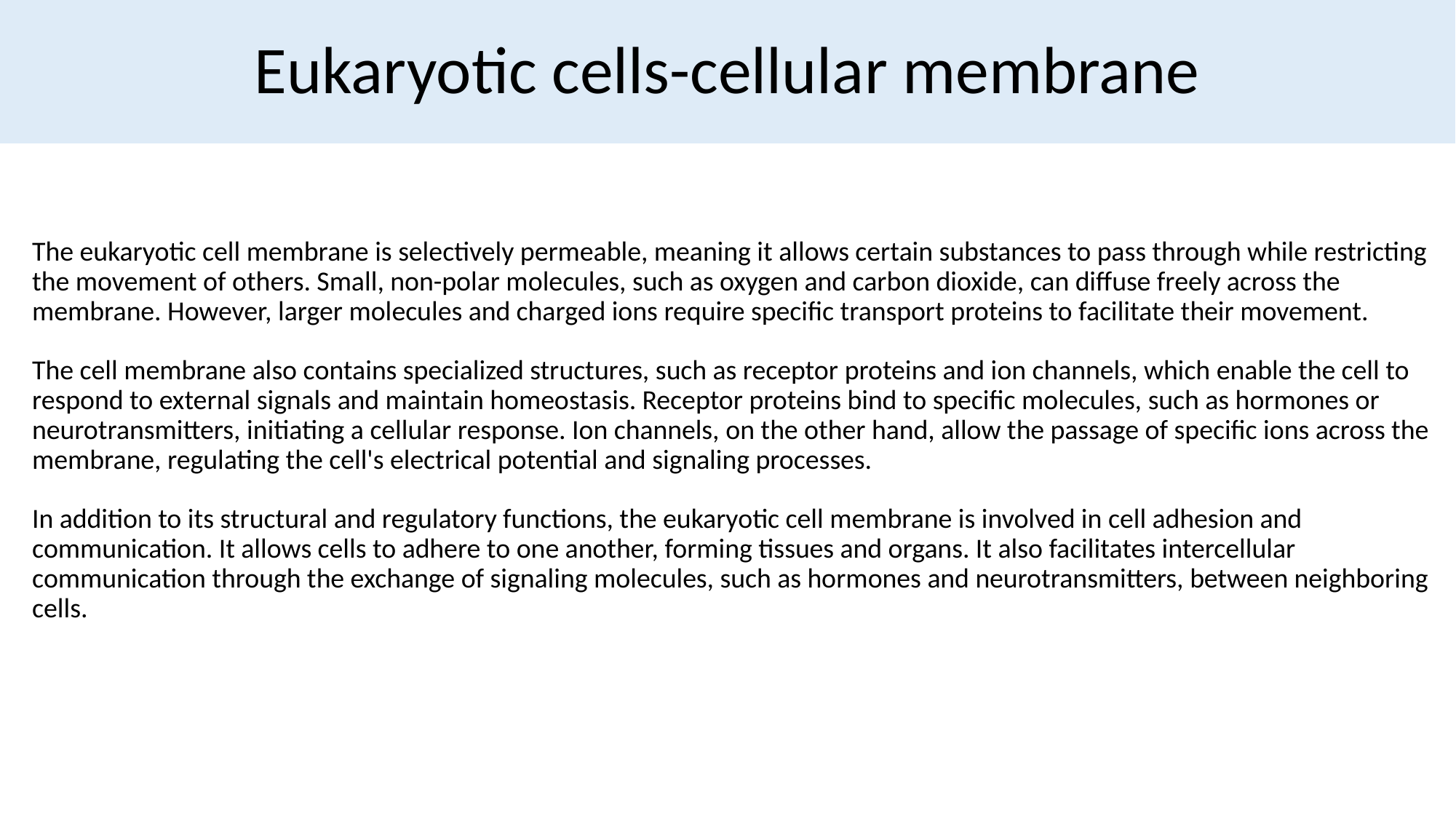

# Eukaryotic cells-cellular membrane
The eukaryotic cell membrane is selectively permeable, meaning it allows certain substances to pass through while restricting the movement of others. Small, non-polar molecules, such as oxygen and carbon dioxide, can diffuse freely across the membrane. However, larger molecules and charged ions require specific transport proteins to facilitate their movement.
The cell membrane also contains specialized structures, such as receptor proteins and ion channels, which enable the cell to respond to external signals and maintain homeostasis. Receptor proteins bind to specific molecules, such as hormones or neurotransmitters, initiating a cellular response. Ion channels, on the other hand, allow the passage of specific ions across the membrane, regulating the cell's electrical potential and signaling processes.
In addition to its structural and regulatory functions, the eukaryotic cell membrane is involved in cell adhesion and communication. It allows cells to adhere to one another, forming tissues and organs. It also facilitates intercellular communication through the exchange of signaling molecules, such as hormones and neurotransmitters, between neighboring cells.